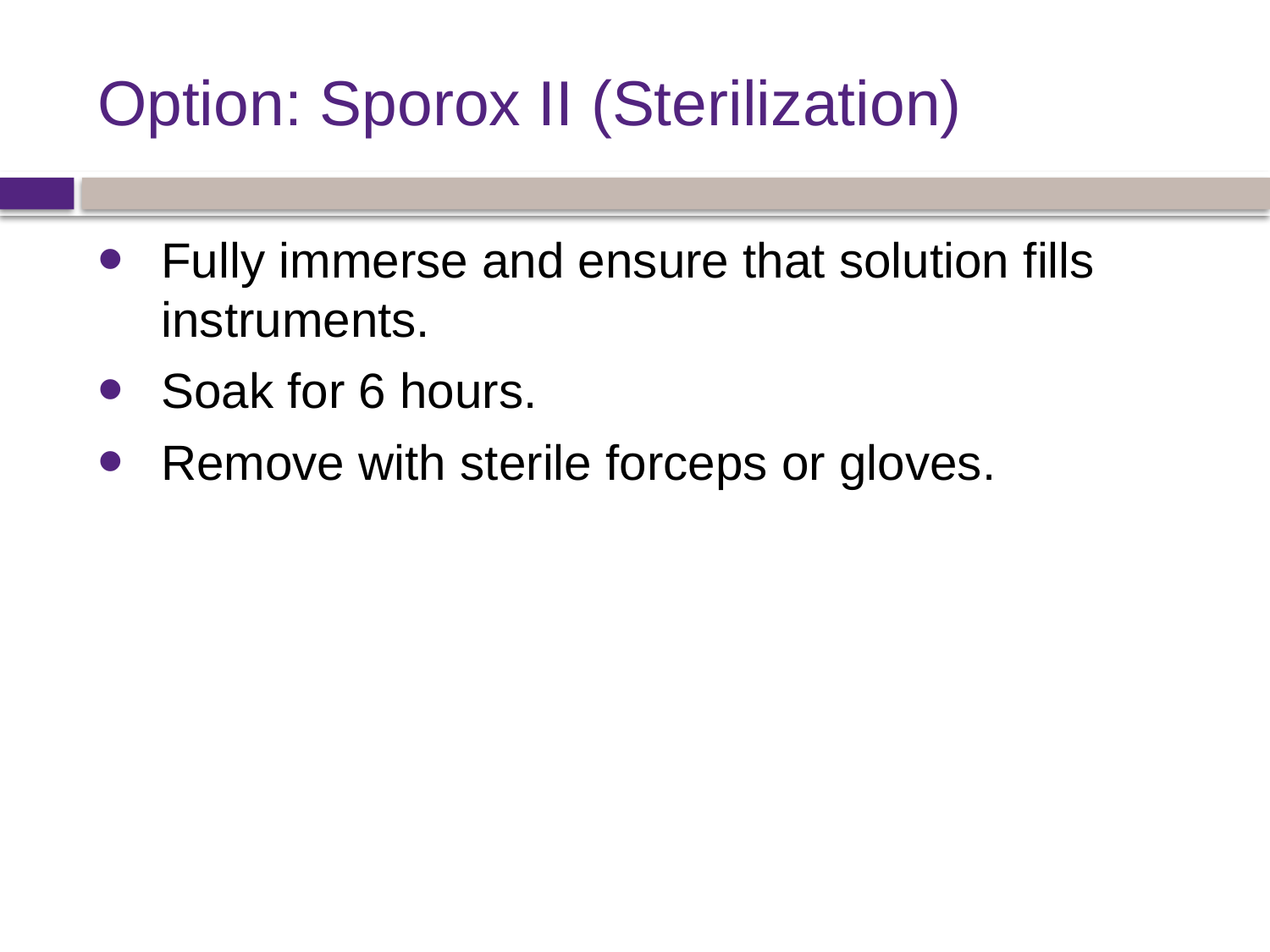

# Option: Sporox II (Sterilization)
Fully immerse and ensure that solution fills instruments.
Soak for 6 hours.
Remove with sterile forceps or gloves.